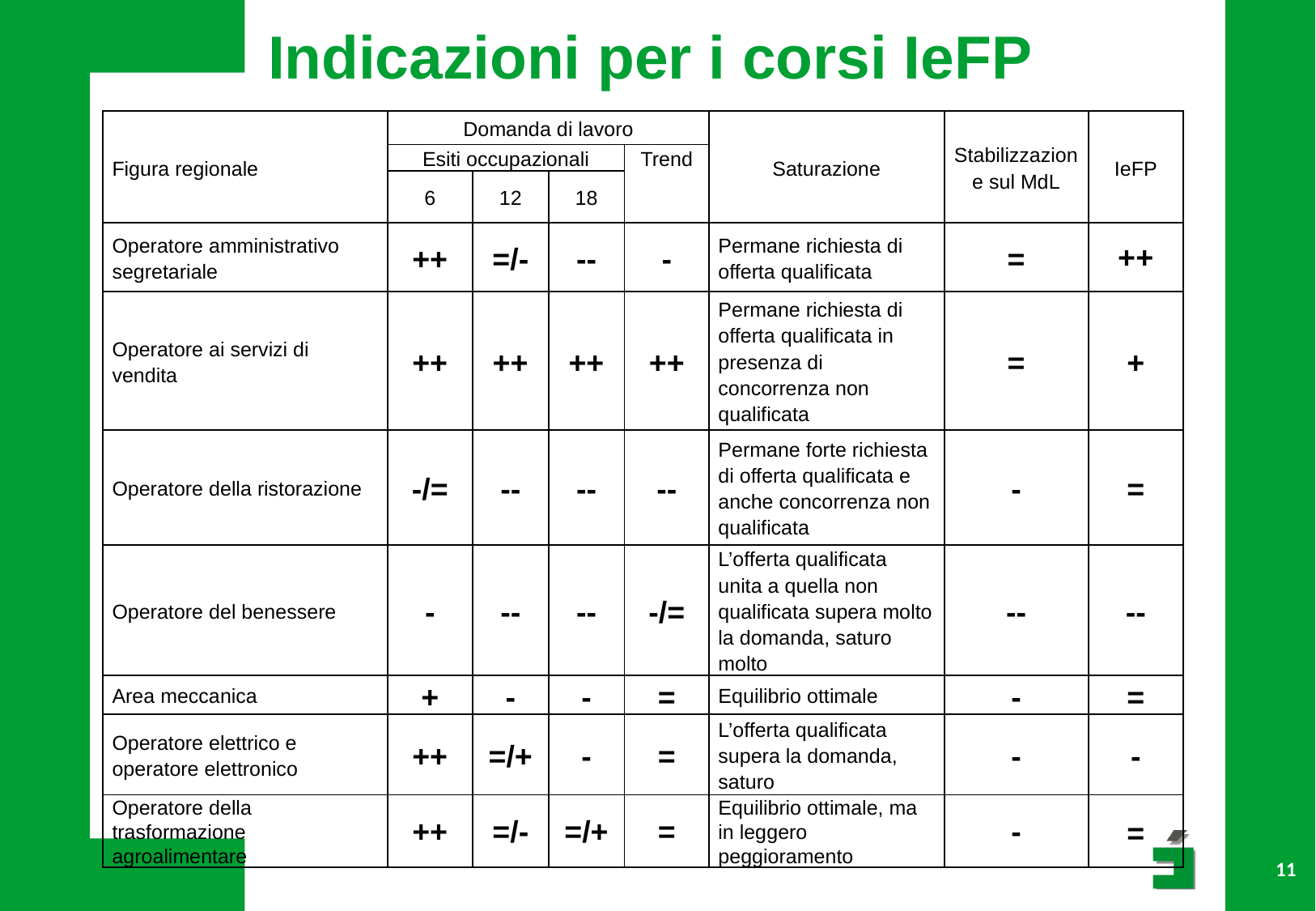

Indicazioni per i corsi IeFP

| Figura regionale | Domanda di lavoro |  |  |  | Saturazione | Stabilizzazione sul MdL | IeFP |
| --- | --- | --- | --- | --- | --- | --- | --- |
|  | Esiti occupazionali |  |  | Trend |  |  |  |
|  | 6 | 12 | 18 |  |  |  |  |
| Operatore amministrativo segretariale | ++ | =/- | -- | - | Permane richiesta di offerta qualificata | = | ++ |
| Operatore ai servizi di vendita | ++ | ++ | ++ | ++ | Permane richiesta di offerta qualificata in presenza di concorrenza non qualificata | = | + |
| Operatore della ristorazione | -/= | -- | -- | -- | Permane forte richiesta di offerta qualificata e anche concorrenza non qualificata | - | = |
| Operatore del benessere | - | -- | -- | -/= | L’offerta qualificata unita a quella non qualificata supera molto la domanda, saturo molto | -- | -- |
| Area meccanica | + | - | - | = | Equilibrio ottimale | - | = |
| Operatore elettrico e operatore elettronico | ++ | =/+ | - | = | L’offerta qualificata supera la domanda, saturo | - | - |
| Operatore della trasformazione agroalimentare | ++ | =/- | =/+ | = | Equilibrio ottimale, ma in leggero peggioramento | - | = |
11